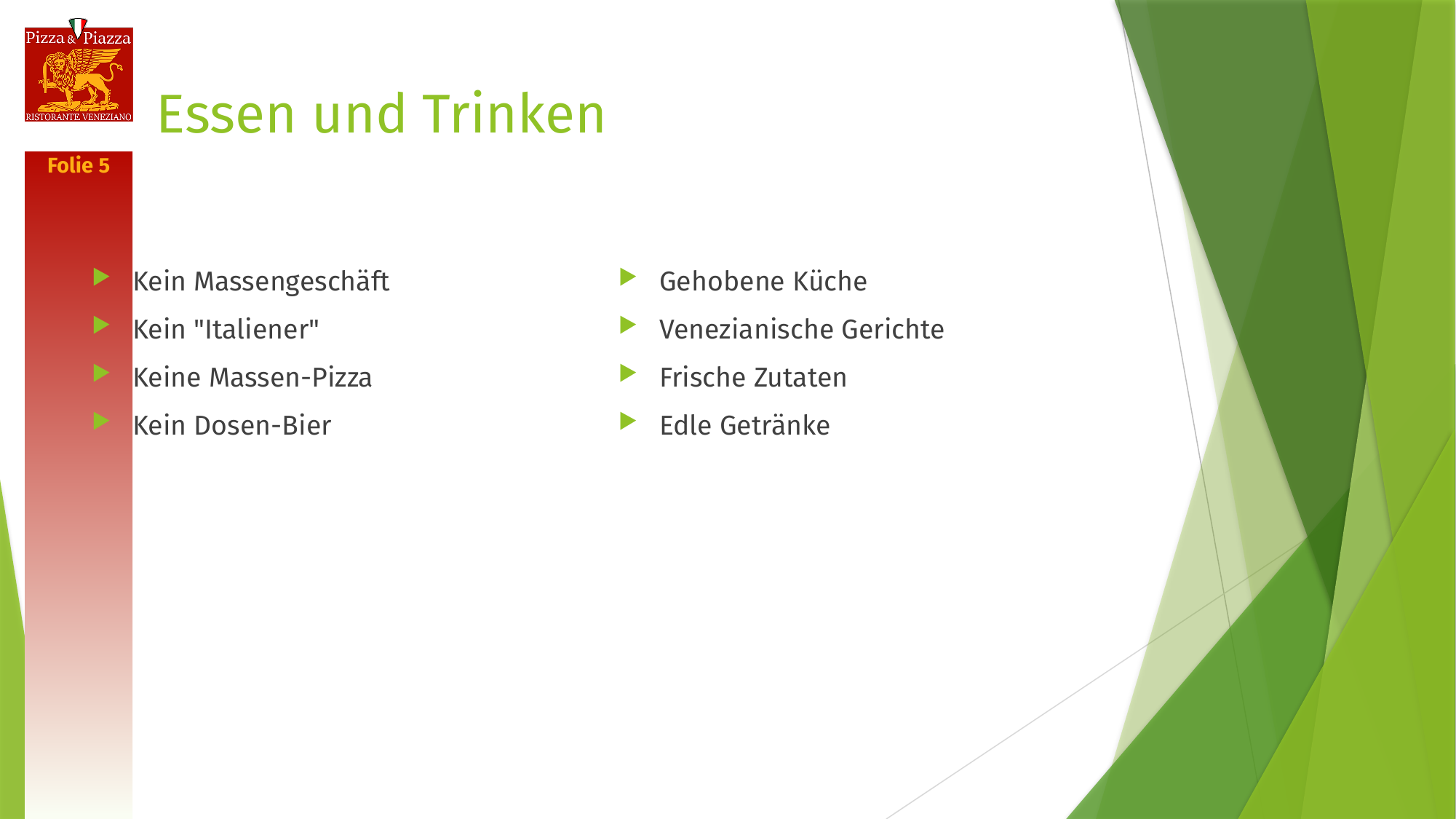

# Essen und Trinken
Kein Massengeschäft
Kein "Italiener"
Keine Massen-Pizza
Kein Dosen-Bier
Gehobene Küche
Venezianische Gerichte
Frische Zutaten
Edle Getränke